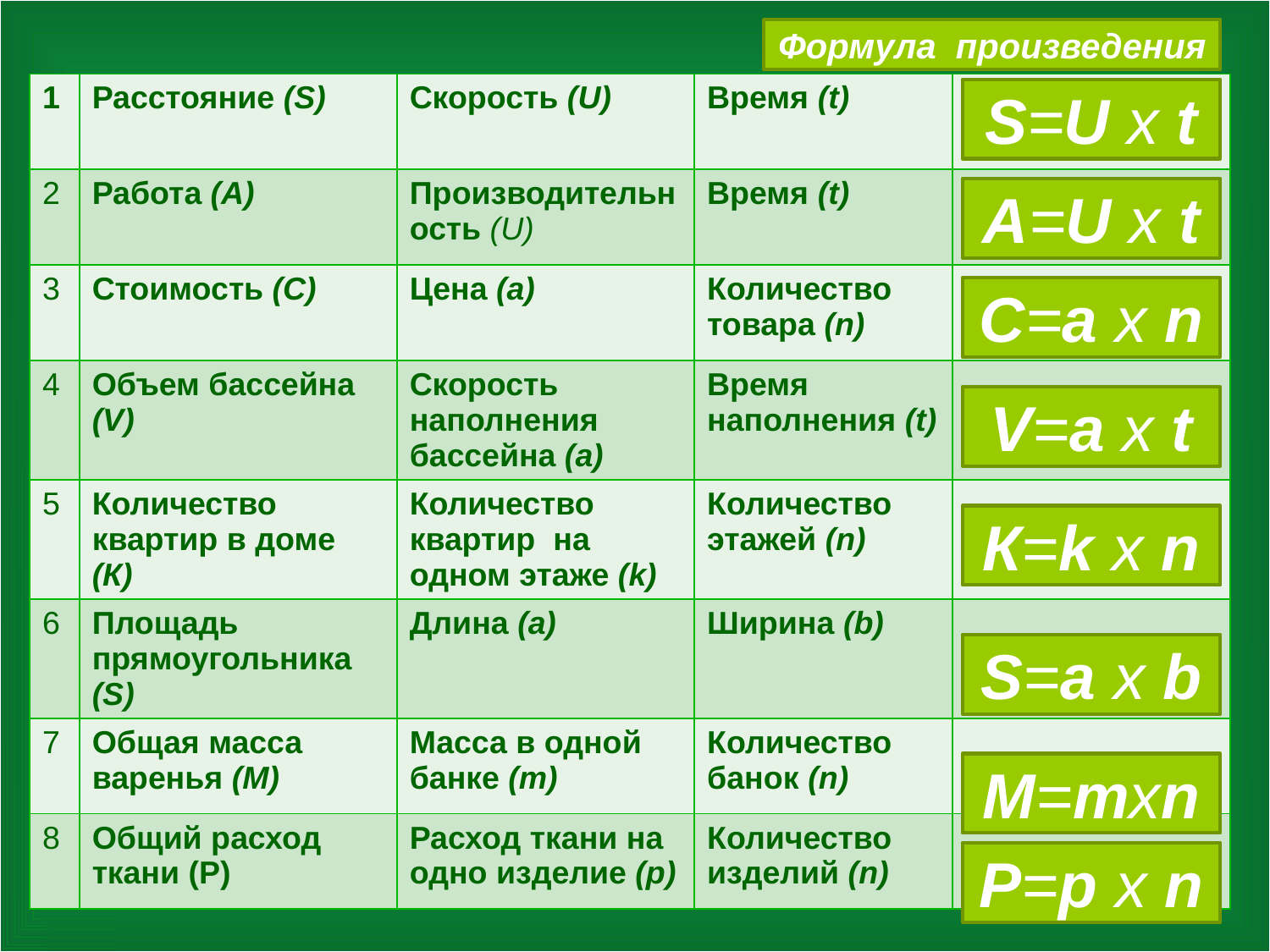

Формула  произведения
| 1 | Расстояние (S) | Скорость (U) | Время (t) |  |
| --- | --- | --- | --- | --- |
| 2 | Работа (А) | Производительность (U) | Время (t) |  |
| 3 | Стоимость (С) | Цена (а) | Количество товара (n) |  |
| 4 | Объем бассейна (V) | Скорость наполнения бассейна (а) | Время наполнения (t) |  |
| 5 | Количество квартир в доме (К) | Количество квартир на одном этаже (k) | Количество этажей (n) |  |
| 6 | Площадь прямоугольника (S) | Длина (а) | Ширина (b) |  |
| 7 | Общая масса варенья (М) | Масса в одной банке (m) | Количество банок (n) |  |
| 8 | Общий расход ткани (P) | Расход ткани на одно изделие (p) | Количество изделий (n) |  |
S=U x t
А=U x t
С=а x n
V=а x t

К=k x n
S=a x b
M=mxn
P=p x n